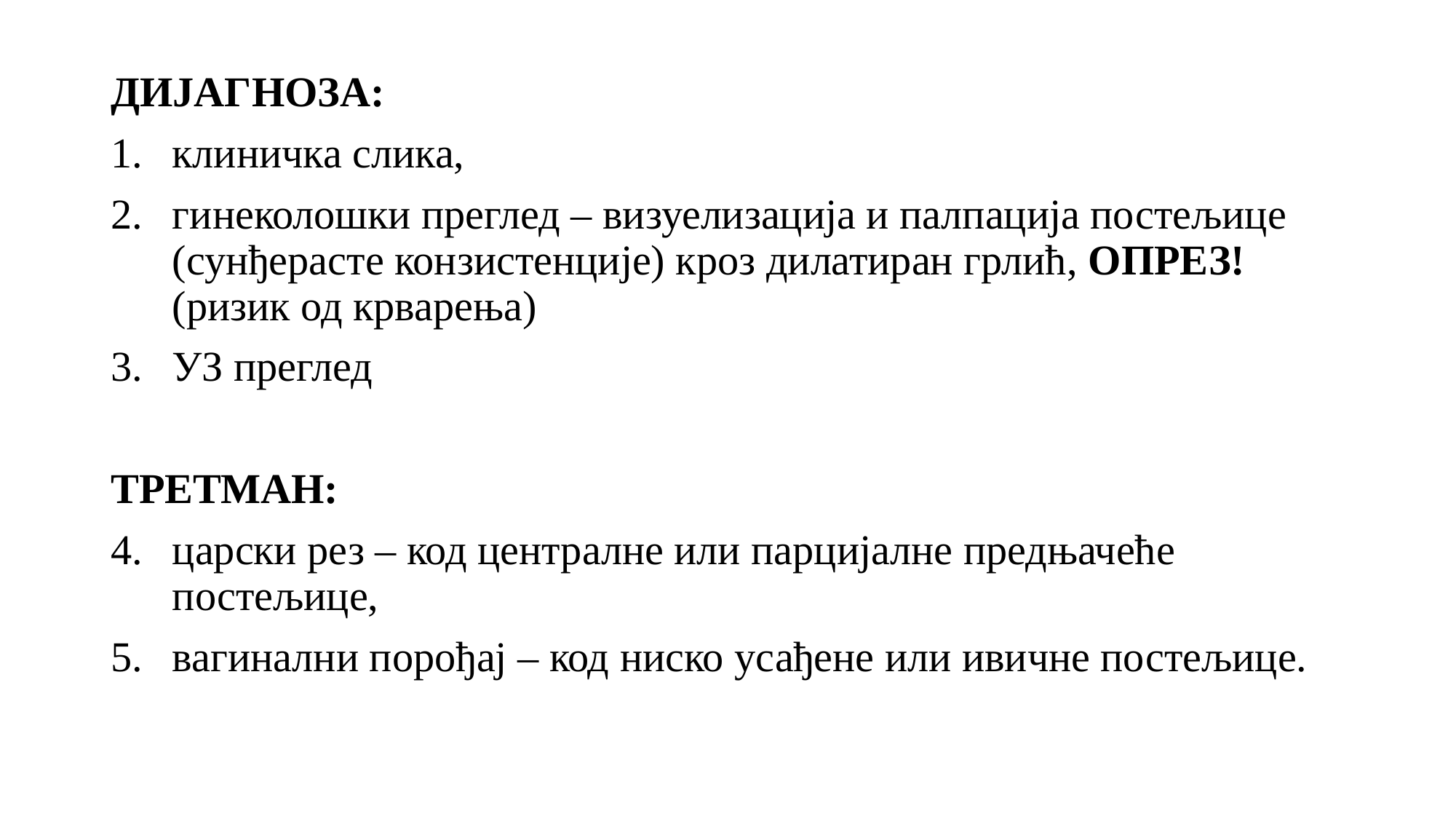

ДИЈАГНОЗА:
клиничка слика,
гинеколошки преглед – визуелизација и палпација постељице (сунђерасте конзистенције) кроз дилатиран грлић, ОПРЕЗ! (ризик од крварења)
УЗ преглед

ТРЕТМАН:
царски рез – код централне или парцијалне предњачеће постељице,
вагинални порођај – код ниско усађене или ивичне постељице.